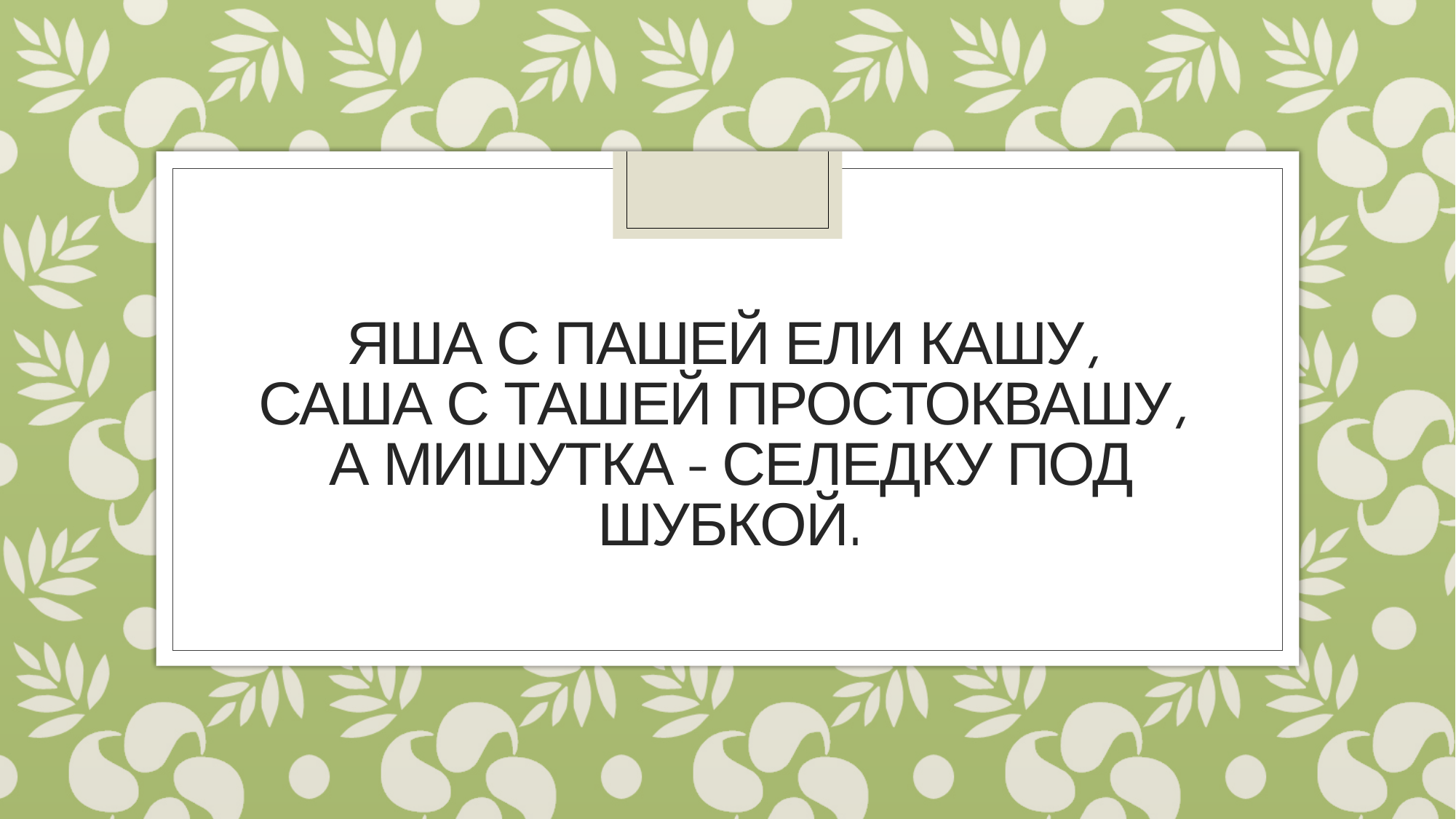

# Яша с Пашей ели кашу,  Саша с Ташей простоквашу,  А Мишутка - селедку под шубкой.